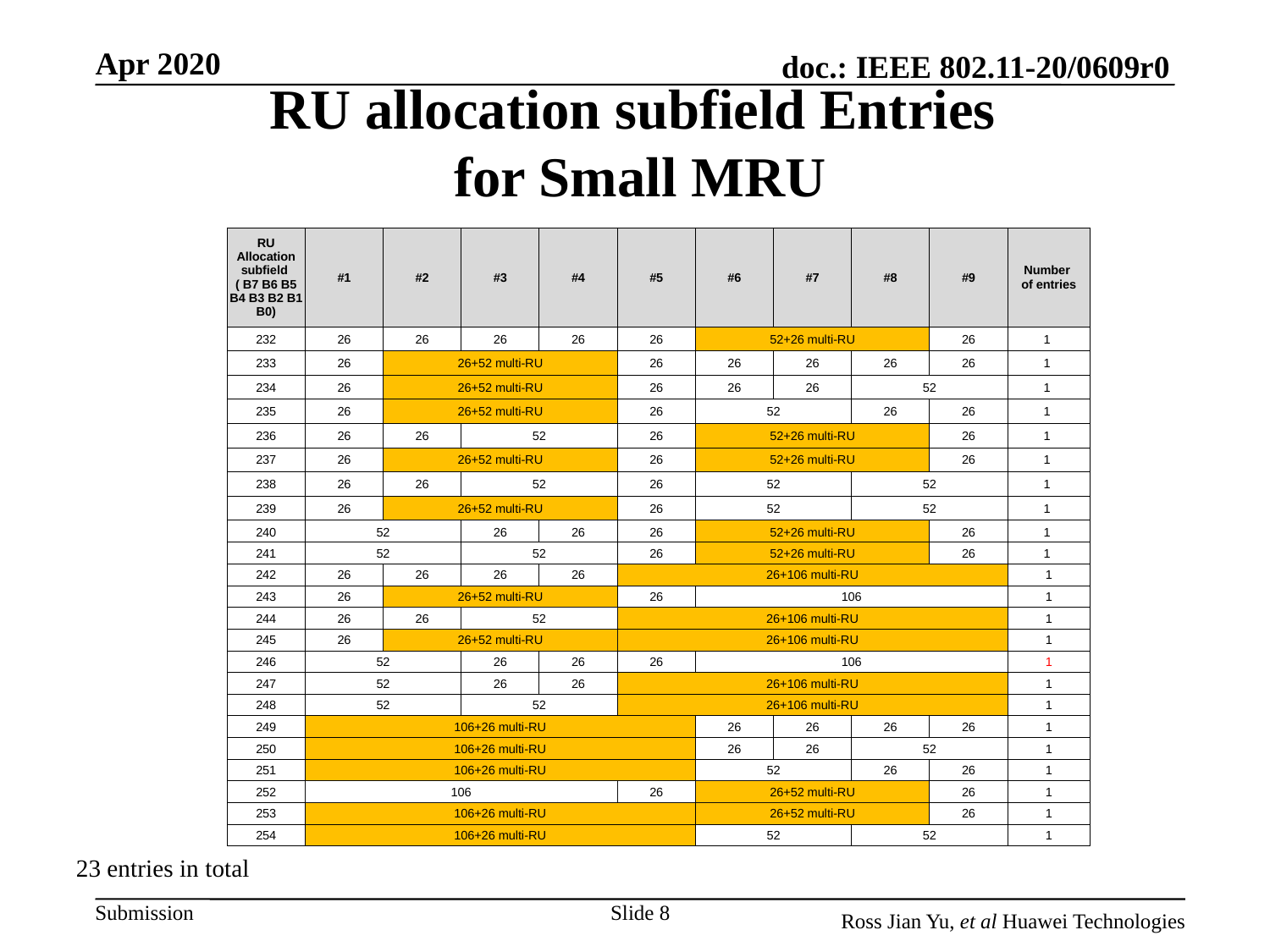

# RU allocation subfield Entries for Small MRU
| RU Allocation subfield ( B7 B6 B5 B4 B3 B2 B1 B0) | #1 | #2 | #3 | #4 | #5 | #6 | #7 | #8 | #9 | Number of entries |
| --- | --- | --- | --- | --- | --- | --- | --- | --- | --- | --- |
| 232 | 26 | 26 | 26 | 26 | 26 | 52+26 multi-RU |  |  | 26 | 1 |
| 233 | 26 | 26+52 multi-RU |  |  | 26 | 26 | 26 | 26 | 26 | 1 |
| 234 | 26 | 26+52 multi-RU |  |  | 26 | 26 | 26 | 52 |  | 1 |
| 235 | 26 | 26+52 multi-RU |  |  | 26 | 52 |  | 26 | 26 | 1 |
| 236 | 26 | 26 | 52 |  | 26 | 52+26 multi-RU |  |  | 26 | 1 |
| 237 | 26 | 26+52 multi-RU |  |  | 26 | 52+26 multi-RU |  |  | 26 | 1 |
| 238 | 26 | 26 | 52 |  | 26 | 52 |  | 52 |  | 1 |
| 239 | 26 | 26+52 multi-RU |  |  | 26 | 52 |  | 52 |  | 1 |
| 240 | 52 |  | 26 | 26 | 26 | 52+26 multi-RU |  |  | 26 | 1 |
| 241 | 52 |  | 52 |  | 26 | 52+26 multi-RU |  |  | 26 | 1 |
| --- | --- | --- | --- | --- | --- | --- | --- | --- | --- | --- |
| 242 | 26 | 26 | 26 | 26 | 26+106 multi-RU |  |  |  |  | 1 |
| 243 | 26 | 26+52 multi-RU |  |  | 26 | 106 |  |  |  | 1 |
| 244 | 26 | 26 | 52 |  | 26+106 multi-RU |  |  |  |  | 1 |
| 245 | 26 | 26+52 multi-RU |  |  | 26+106 multi-RU |  |  |  |  | 1 |
| 246 | 52 |  | 26 | 26 | 26 | 106 |  |  |  | 1 |
| 247 | 52 |  | 26 | 26 | 26+106 multi-RU |  |  |  |  | 1 |
| 248 | 52 |  | 52 |  | 26+106 multi-RU |  |  |  |  | 1 |
| 249 | 106+26 multi-RU |  |  |  |  | 26 | 26 | 26 | 26 | 1 |
| 250 | 106+26 multi-RU |  |  |  |  | 26 | 26 | 52 |  | 1 |
| 251 | 106+26 multi-RU |  |  |  |  | 52 |  | 26 | 26 | 1 |
| 252 | 106 |  |  |  | 26 | 26+52 multi-RU |  |  | 26 | 1 |
| 253 | 106+26 multi-RU |  |  |  |  | 26+52 multi-RU |  |  | 26 | 1 |
| 254 | 106+26 multi-RU |  |  |  |  | 52 |  | 52 |  | 1 |
23 entries in total
Slide 8